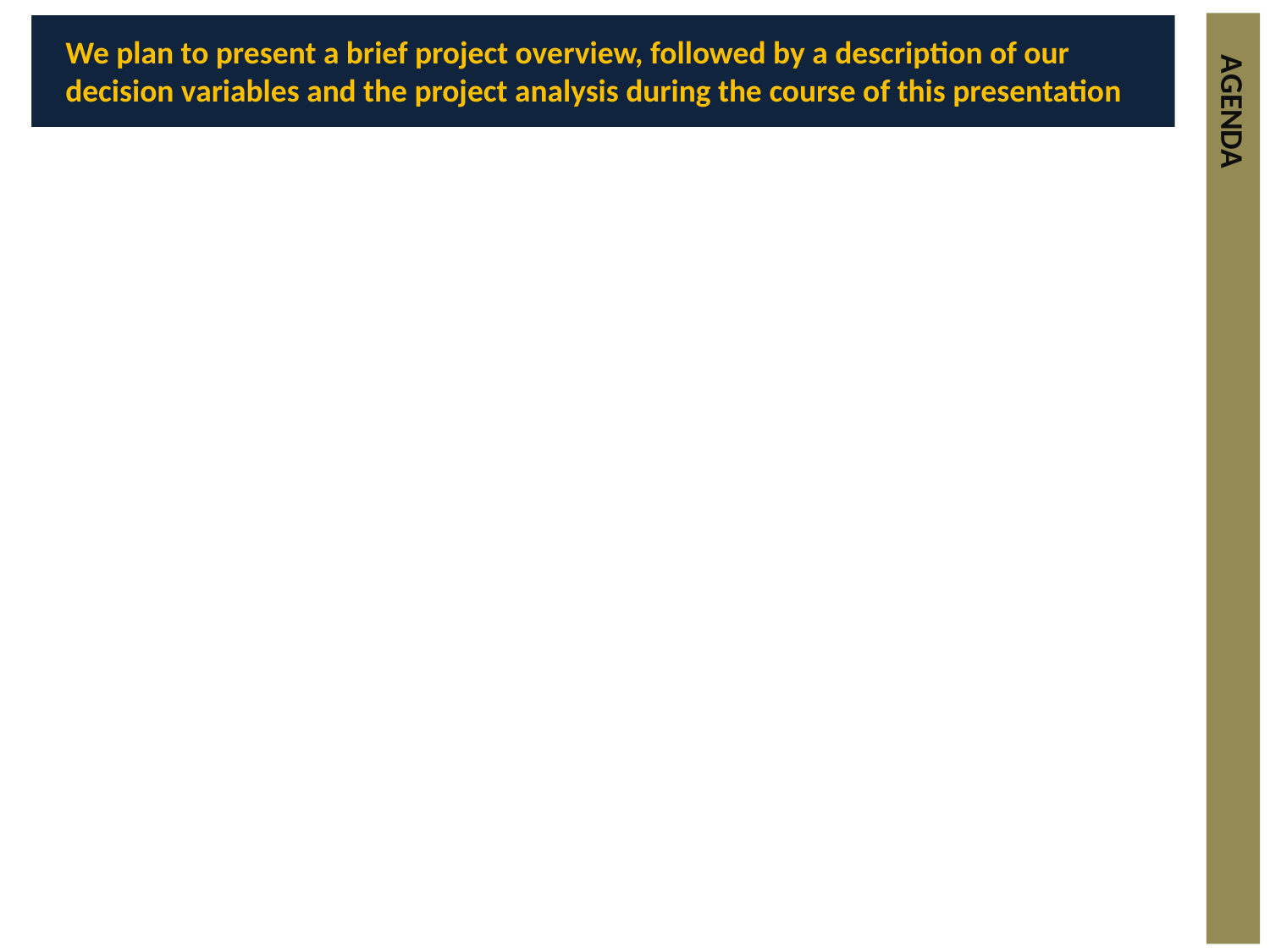

We plan to present a brief project overview, followed by a description of our decision variables and the project analysis during the course of this presentation

AGENDA